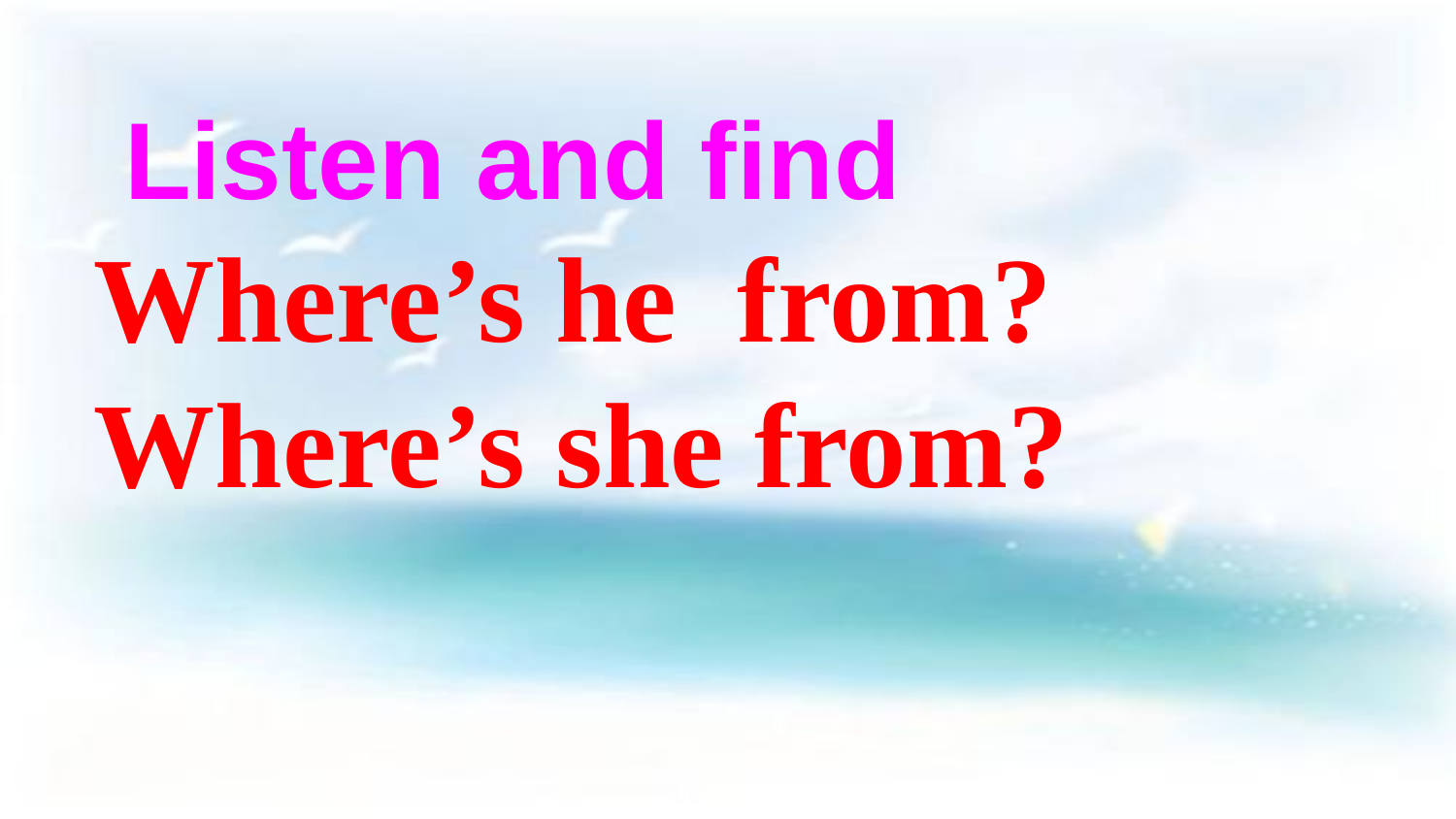

Listen and find
Where’s he  from?
Where’s she from?